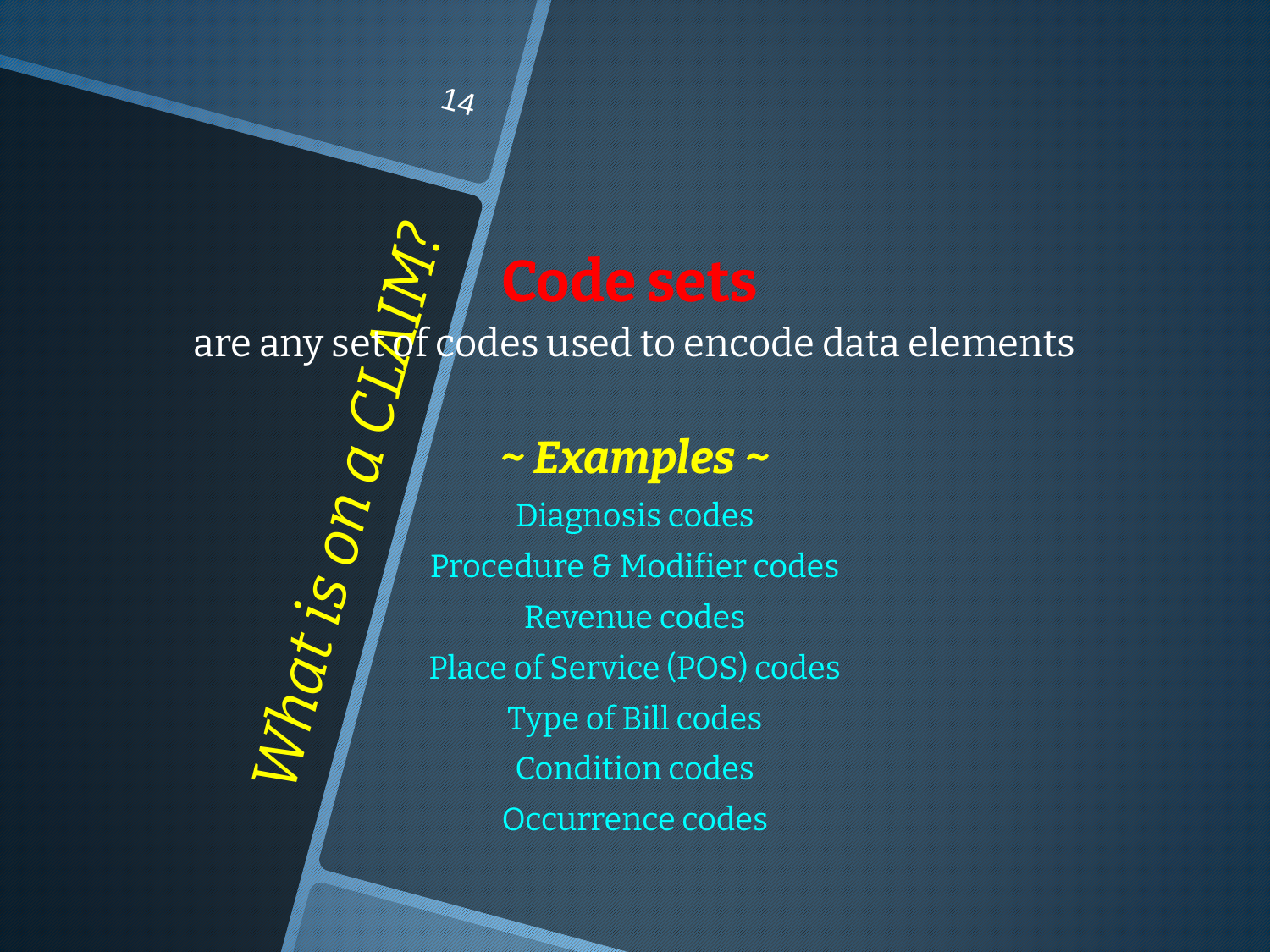

14
Code sets
are any set of codes used to encode data elements

~ Examples ~
Diagnosis codes
Procedure & Modifier codes
Revenue codes
Place of Service (POS) codes
Type of Bill codes
Condition codes
Occurrence codes
# What is on a CLAIM?